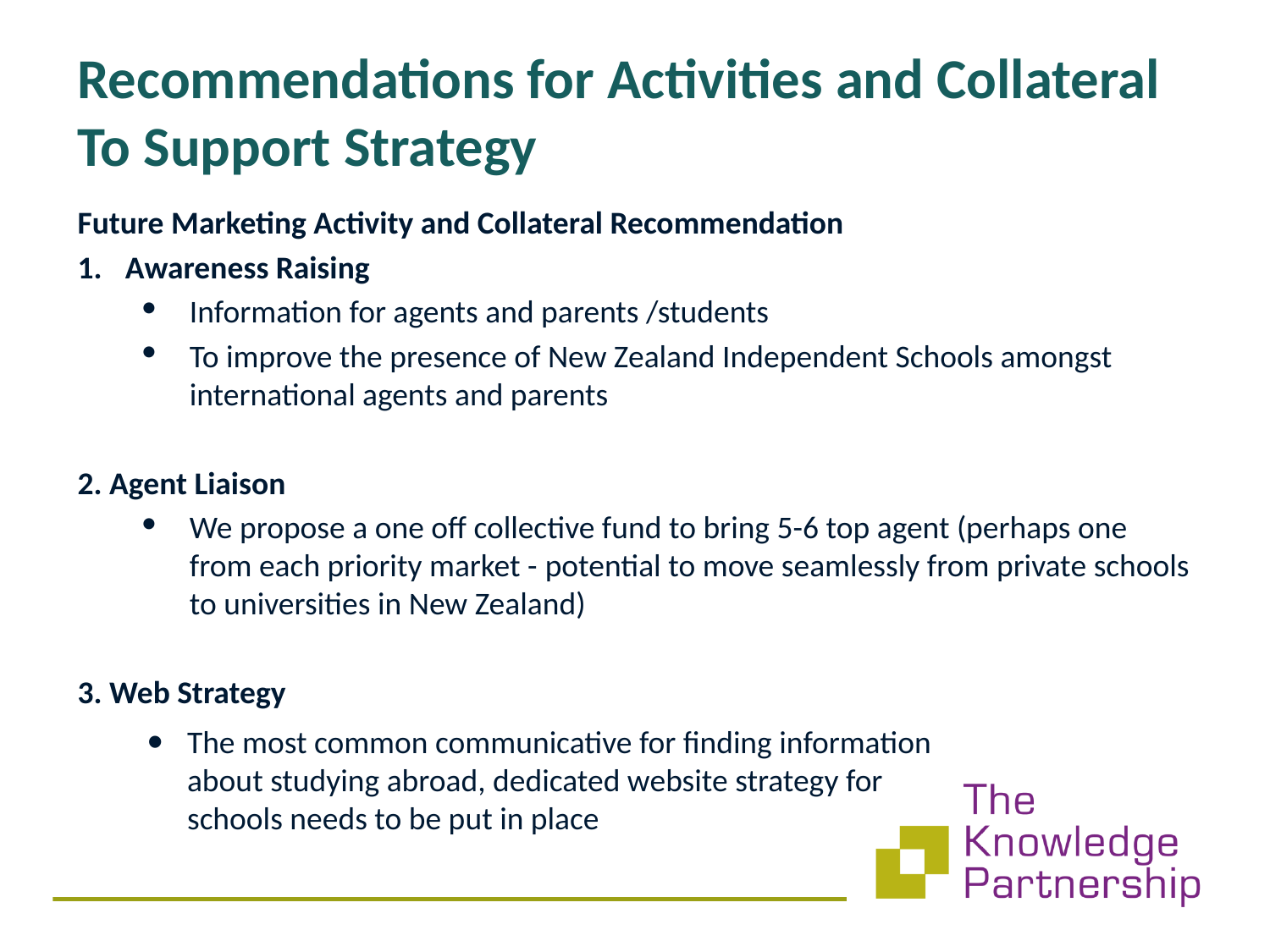

Recommendations for Activities and Collateral To Support Strategy
Future Marketing Activity and Collateral Recommendation
Awareness Raising
Information for agents and parents /students
To improve the presence of New Zealand Independent Schools amongst international agents and parents

2. Agent Liaison
We propose a one off collective fund to bring 5-6 top agent (perhaps one from each priority market - potential to move seamlessly from private schools to universities in New Zealand)

3. Web Strategy

The most common communicative for finding information about studying abroad, dedicated website strategy for schools needs to be put in place